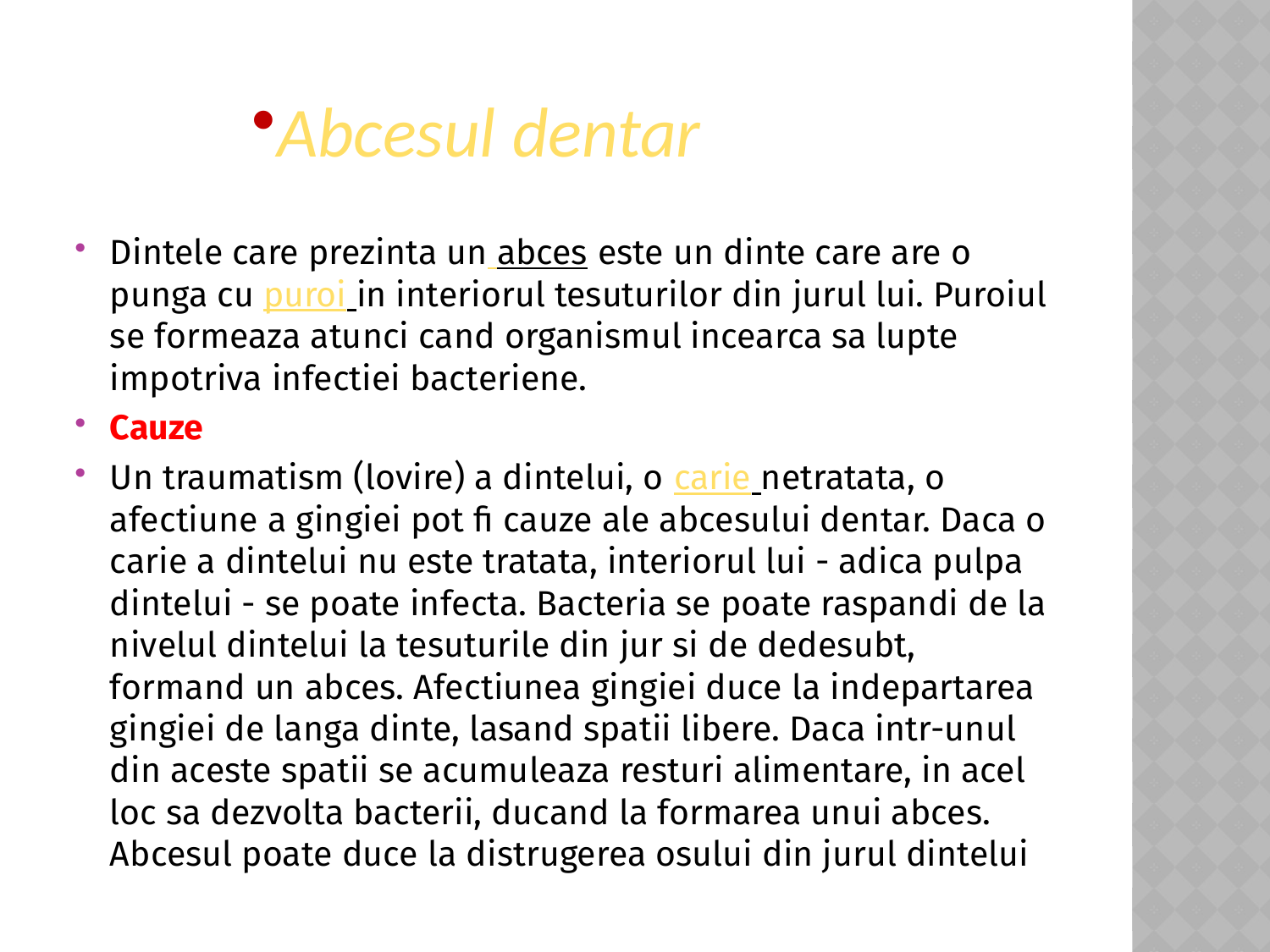

Abcesul dentar
Dintele care prezinta un abces este un dinte care are o punga cu puroi in interiorul tesuturilor din jurul lui. Puroiul se formeaza atunci cand organismul incearca sa lupte impotriva infectiei bacteriene.
Cauze
Un traumatism (lovire) a dintelui, o carie netratata, o afectiune a gingiei pot fi cauze ale abcesului dentar. Daca o carie a dintelui nu este tratata, interiorul lui - adica pulpa dintelui - se poate infecta. Bacteria se poate raspandi de la nivelul dintelui la tesuturile din jur si de dedesubt, formand un abces. Afectiunea gingiei duce la indepartarea gingiei de langa dinte, lasand spatii libere. Daca intr-unul din aceste spatii se acumuleaza resturi alimentare, in acel loc sa dezvolta bacterii, ducand la formarea unui abces. Abcesul poate duce la distrugerea osului din jurul dintelui